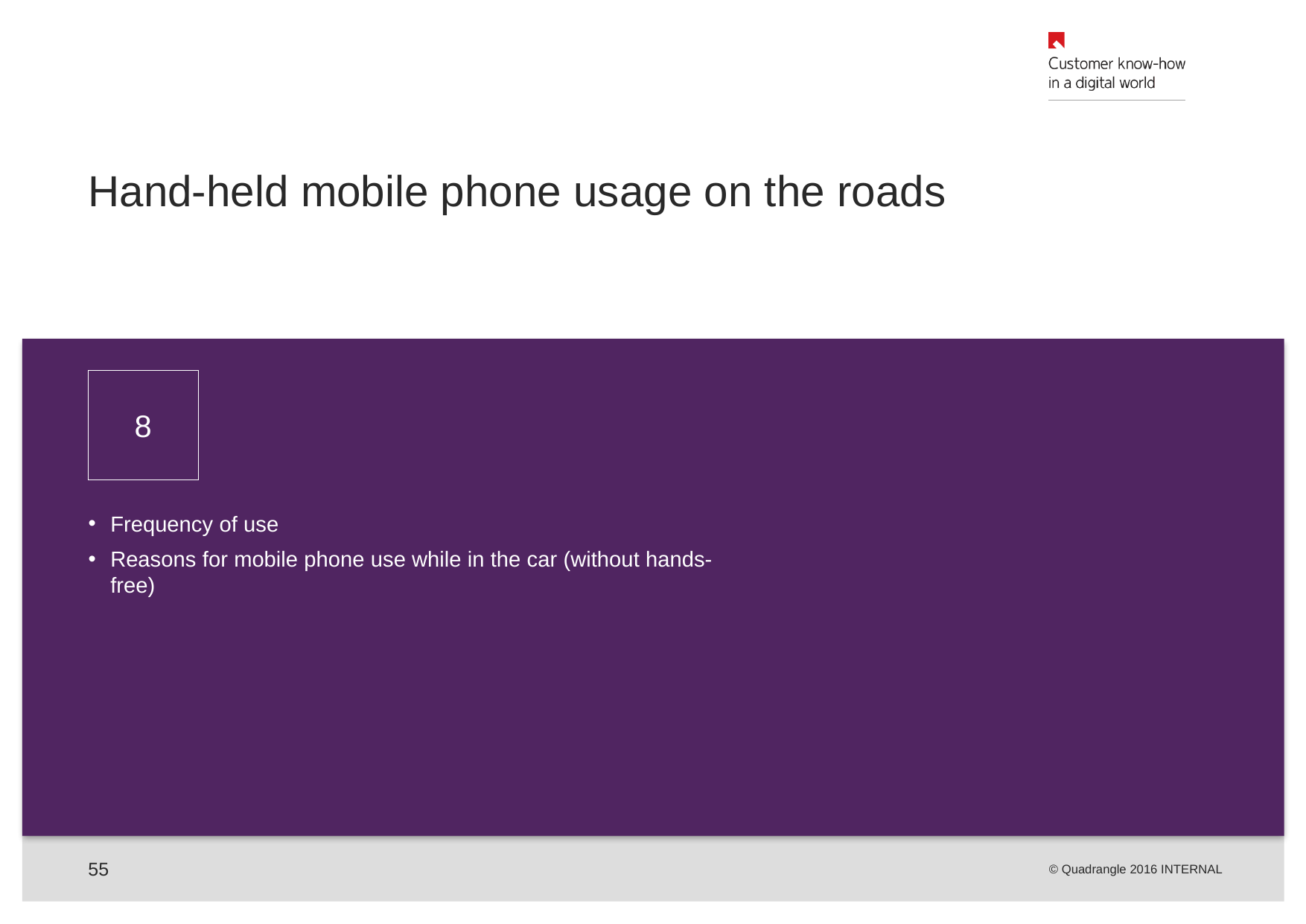

# Hand-held mobile phone usage on the roads
8
Frequency of use
Reasons for mobile phone use while in the car (without hands-free)